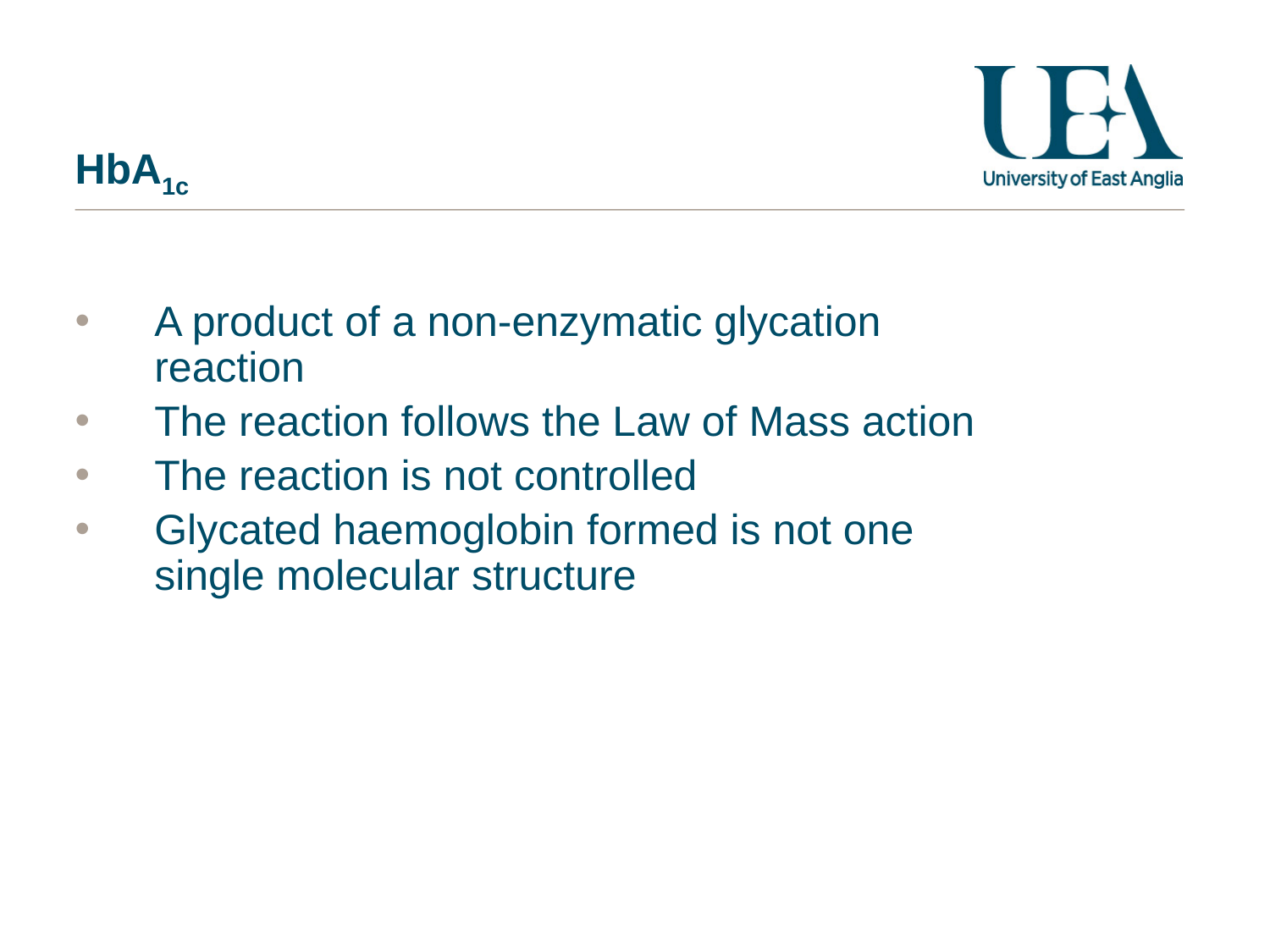

# HbA1c
A product of a non-enzymatic glycation reaction
The reaction follows the Law of Mass action
The reaction is not controlled
Glycated haemoglobin formed is not one single molecular structure